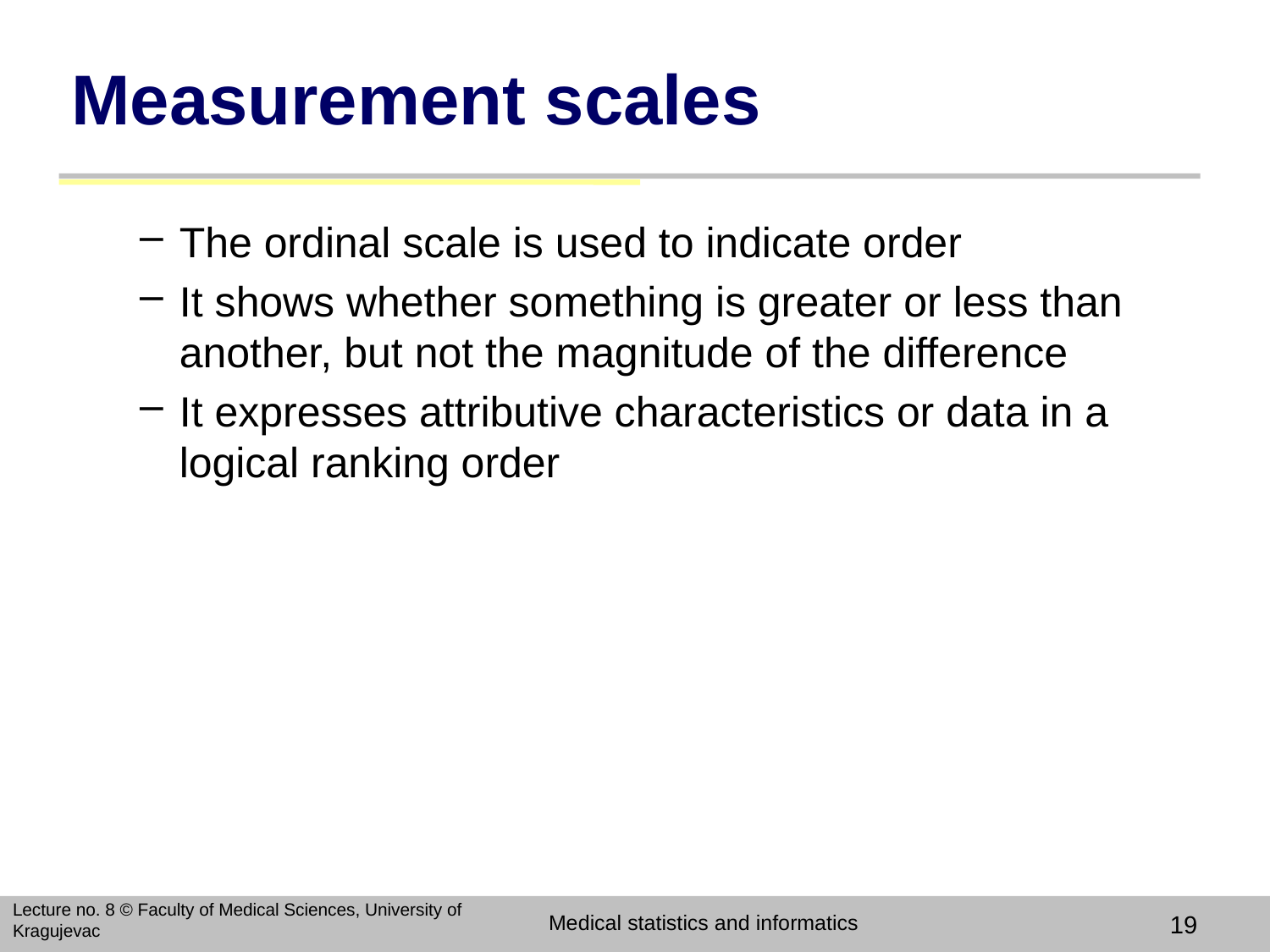

# Measurement scales
The ordinal scale is used to indicate order
It shows whether something is greater or less than another, but not the magnitude of the difference
It expresses attributive characteristics or data in a logical ranking order
Lecture no. 8 © Faculty of Medical Sciences, University of Kragujevac
Medical statistics and informatics
19